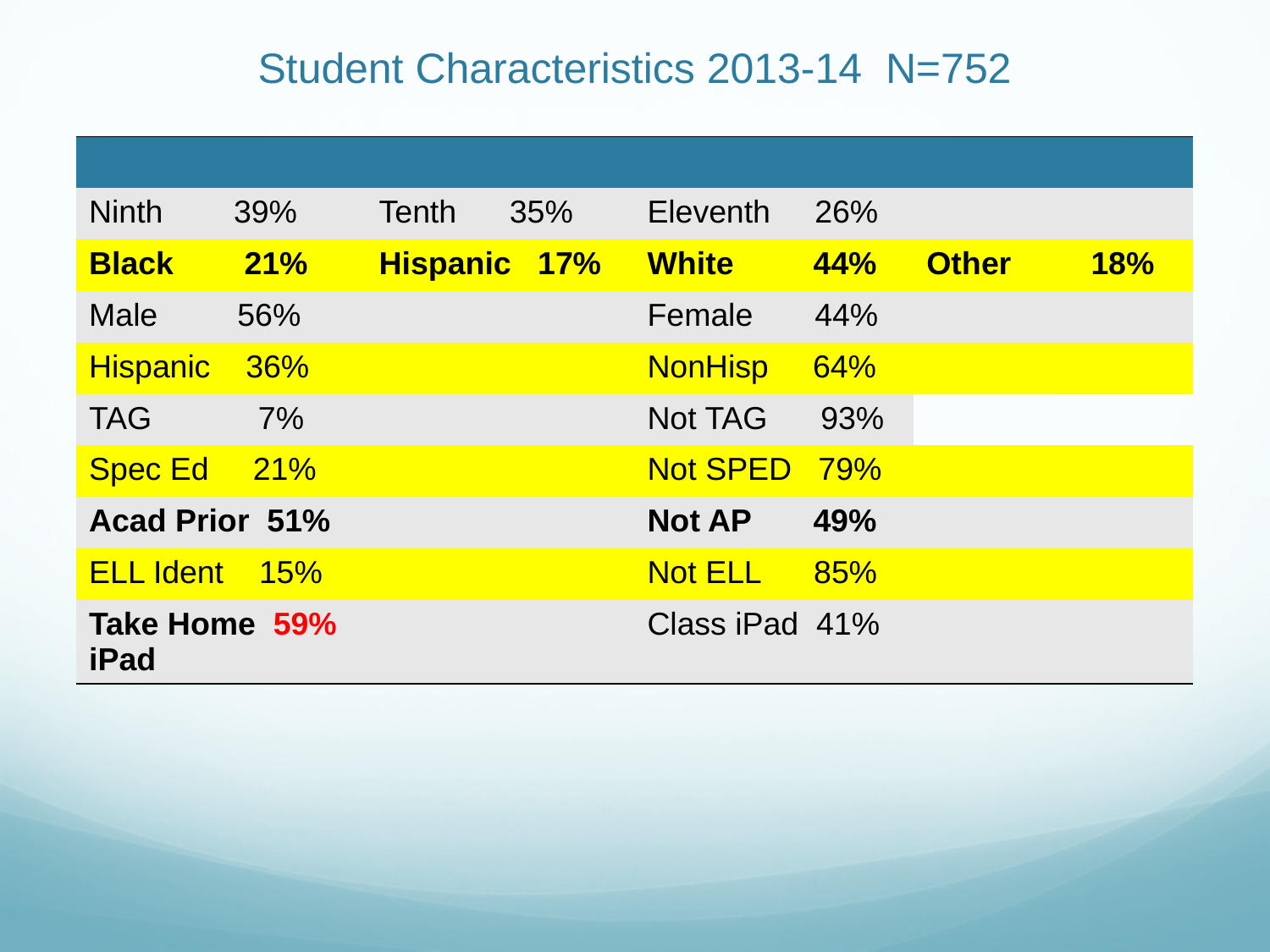

# Student Characteristics 2013-14  N=752
|  |  |  |  |
| --- | --- | --- | --- |
| Ninth 39% | Tenth 35% | Eleventh 26% |  |
| Black 21% | Hispanic 17% | White 44% | Other 18% |
| Male 56% |  | Female 44% |  |
| Hispanic 36% |  | NonHisp 64% |  |
| TAG 7% |  | Not TAG 93% |  |
| Spec Ed 21% |  | Not SPED 79% |  |
| Acad Prior 51% |  | Not AP 49% |  |
| ELL Ident 15% |  | Not ELL 85% |  |
| Take Home 59% iPad |  | Class iPad 41% |  |